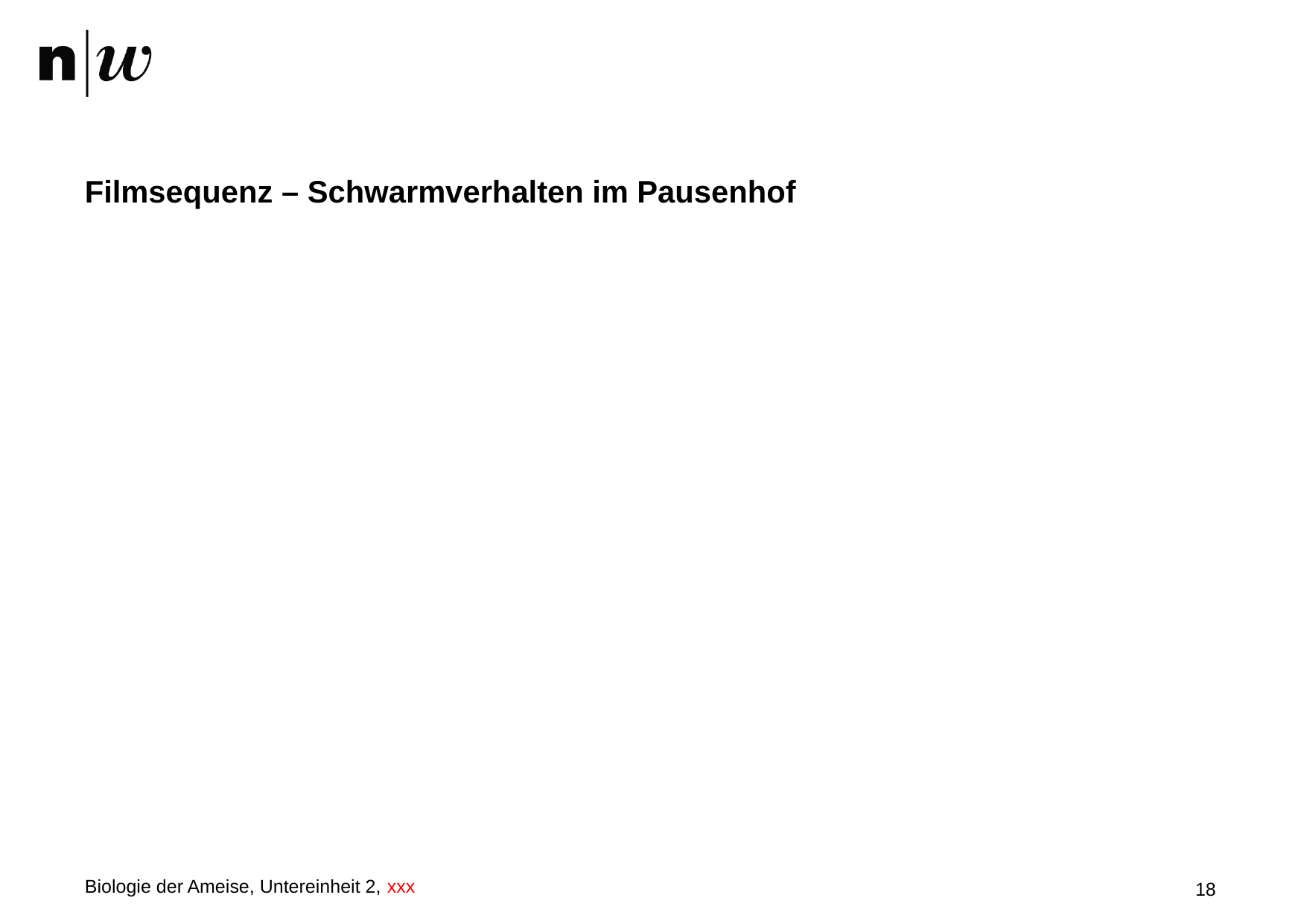

# Filmsequenz – Schwarmverhalten im Pausenhof

Biologie der Ameise, Untereinheit 2, xxx
18